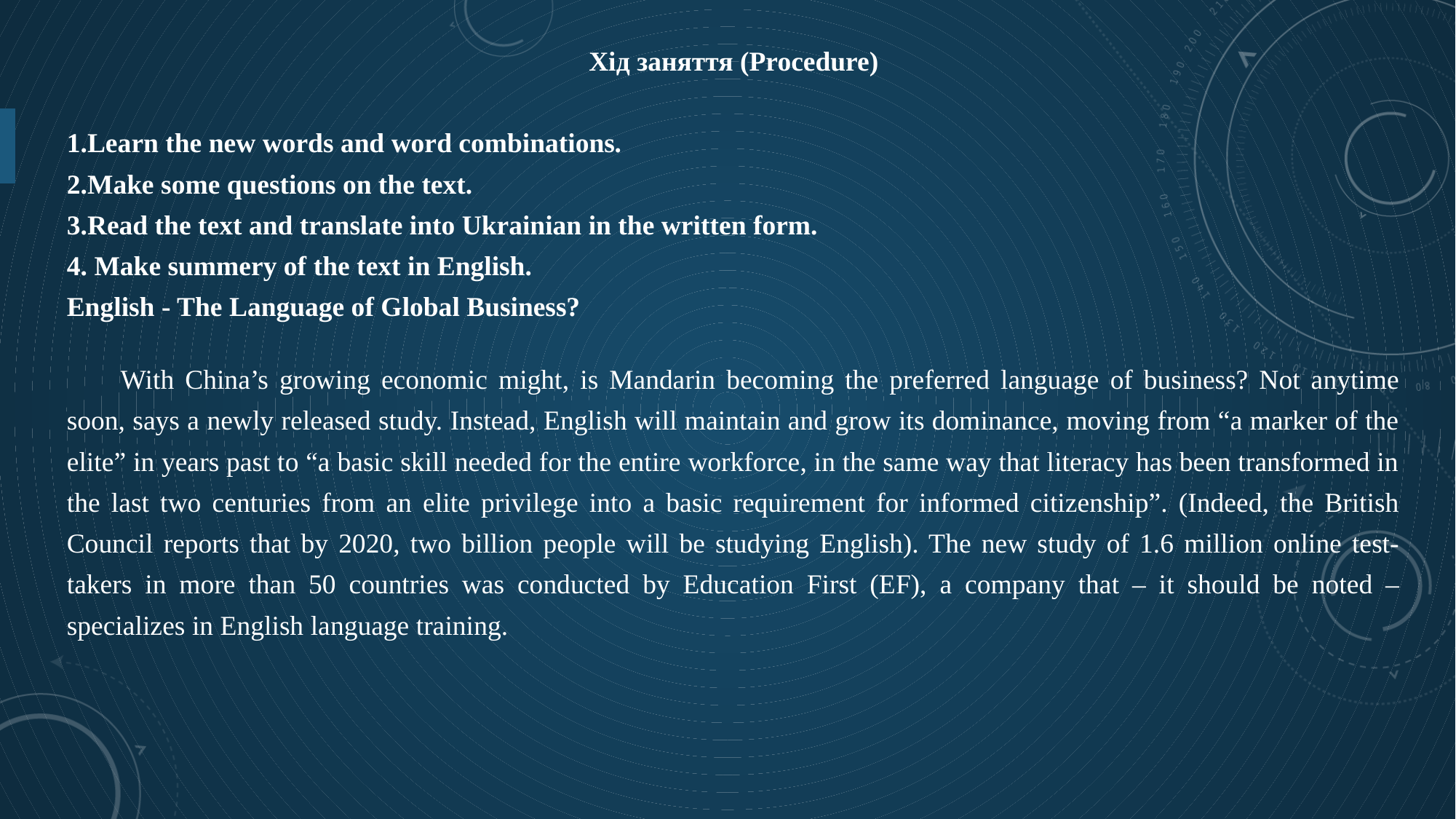

Хід заняття (Procedure)

1.Learn the new words and word combinations.
2.Make some questions on the text.
3.Read the text and translate into Ukrainian in the written form.
4. Make summery of the text in English.
English - The Language of Global Business?

With China’s growing economic might, is Mandarin becoming the preferred language of business? Not anytime soon, says a newly released study. Instead, English will maintain and grow its dominance, moving from “a marker of the elite” in years past to “a basic skill needed for the entire workforce, in the same way that literacy has been transformed in the last two centuries from an elite privilege into a basic requirement for informed citizenship”. (Indeed, the British Council reports that by 2020, two billion people will be studying English). The new study of 1.6 million online test-takers in more than 50 countries was conducted by Education First (EF), a company that – it should be noted – specializes in English language training.